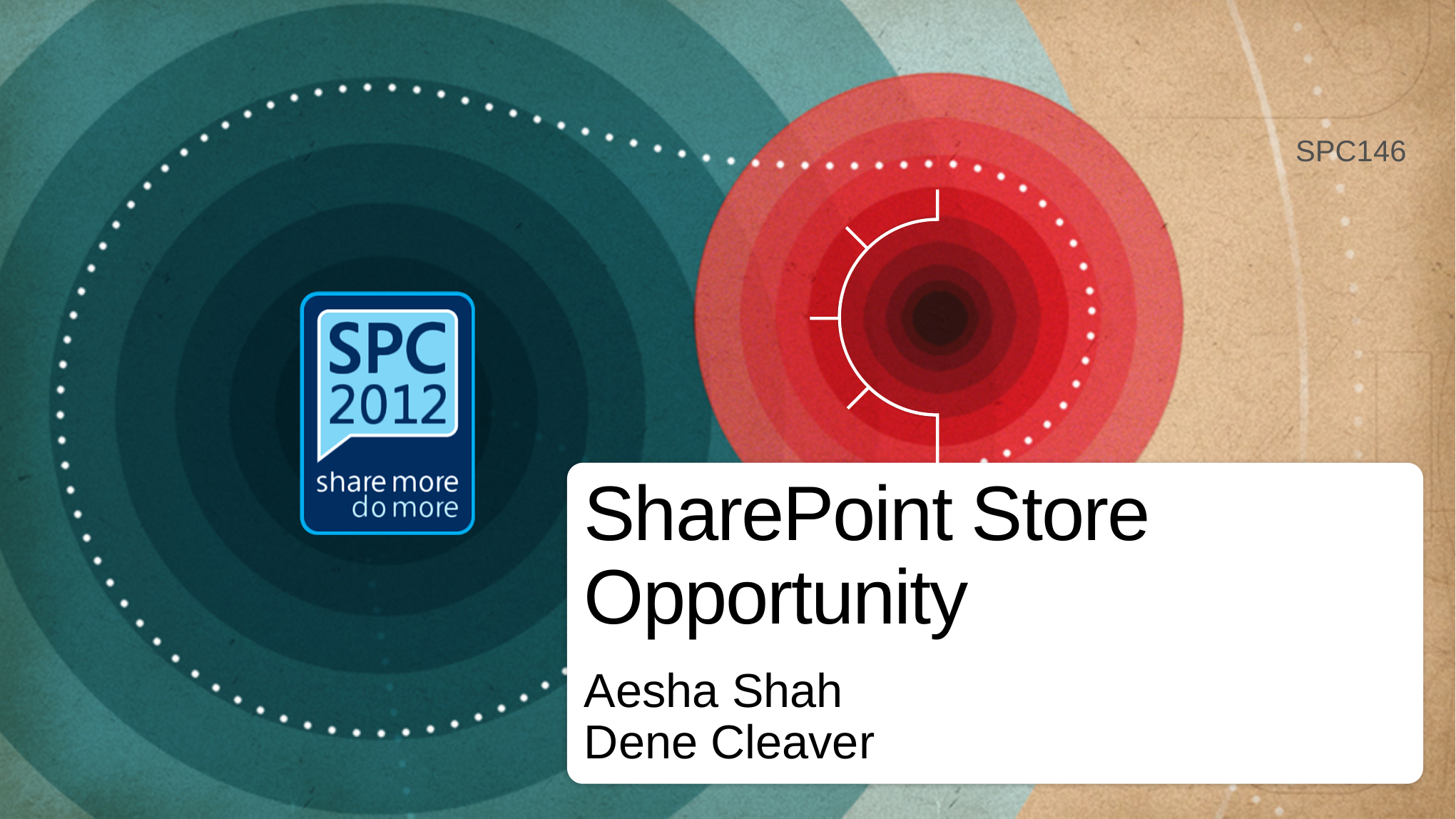

SPC146
# SharePoint Store Opportunity
Aesha Shah
Dene Cleaver